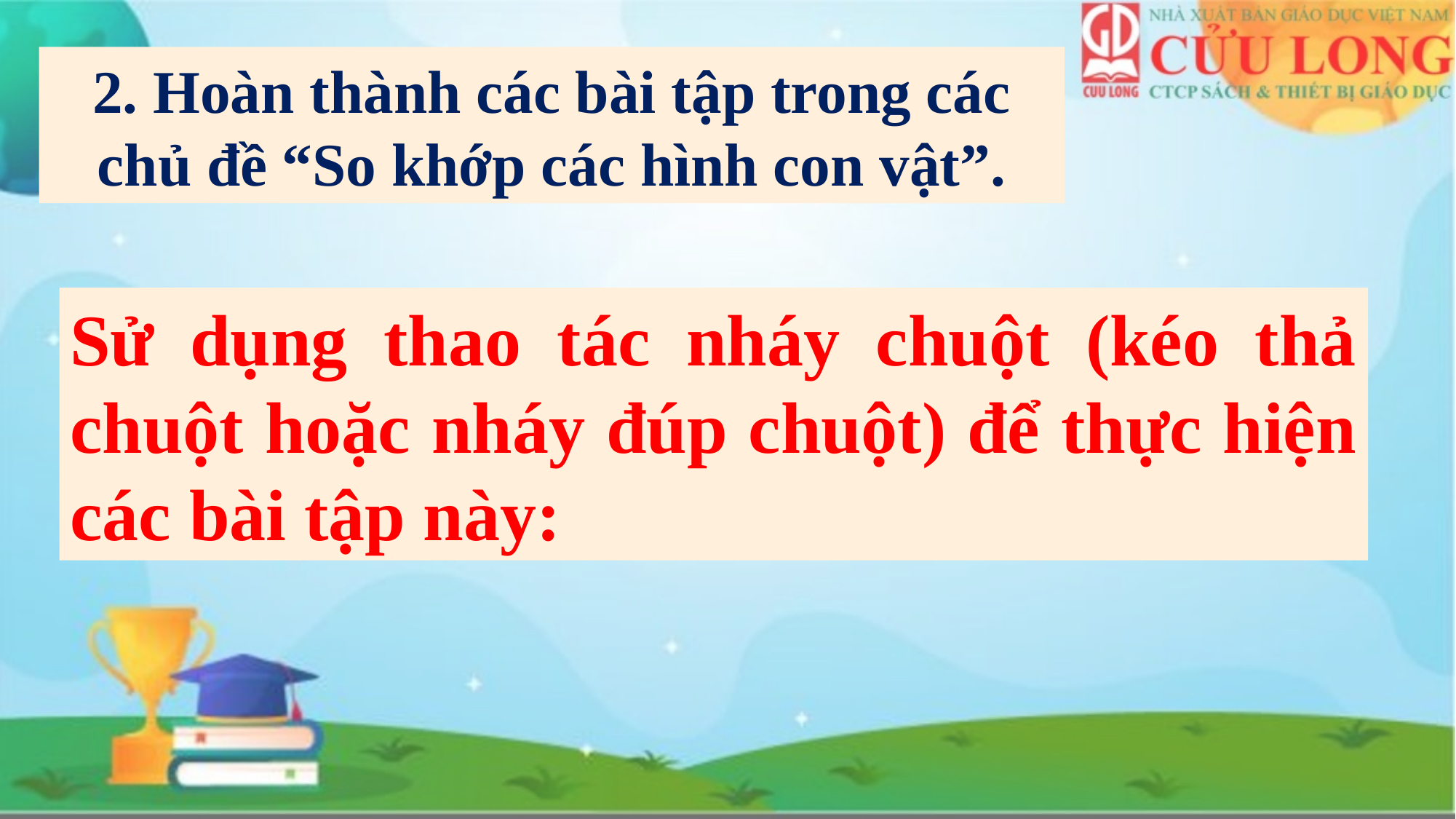

2. Hoàn thành các bài tập trong các chủ đề “So khớp các hình con vật”.
Sử dụng thao tác nháy chuột (kéo thả chuột hoặc nháy đúp chuột) để thực hiện các bài tập này: